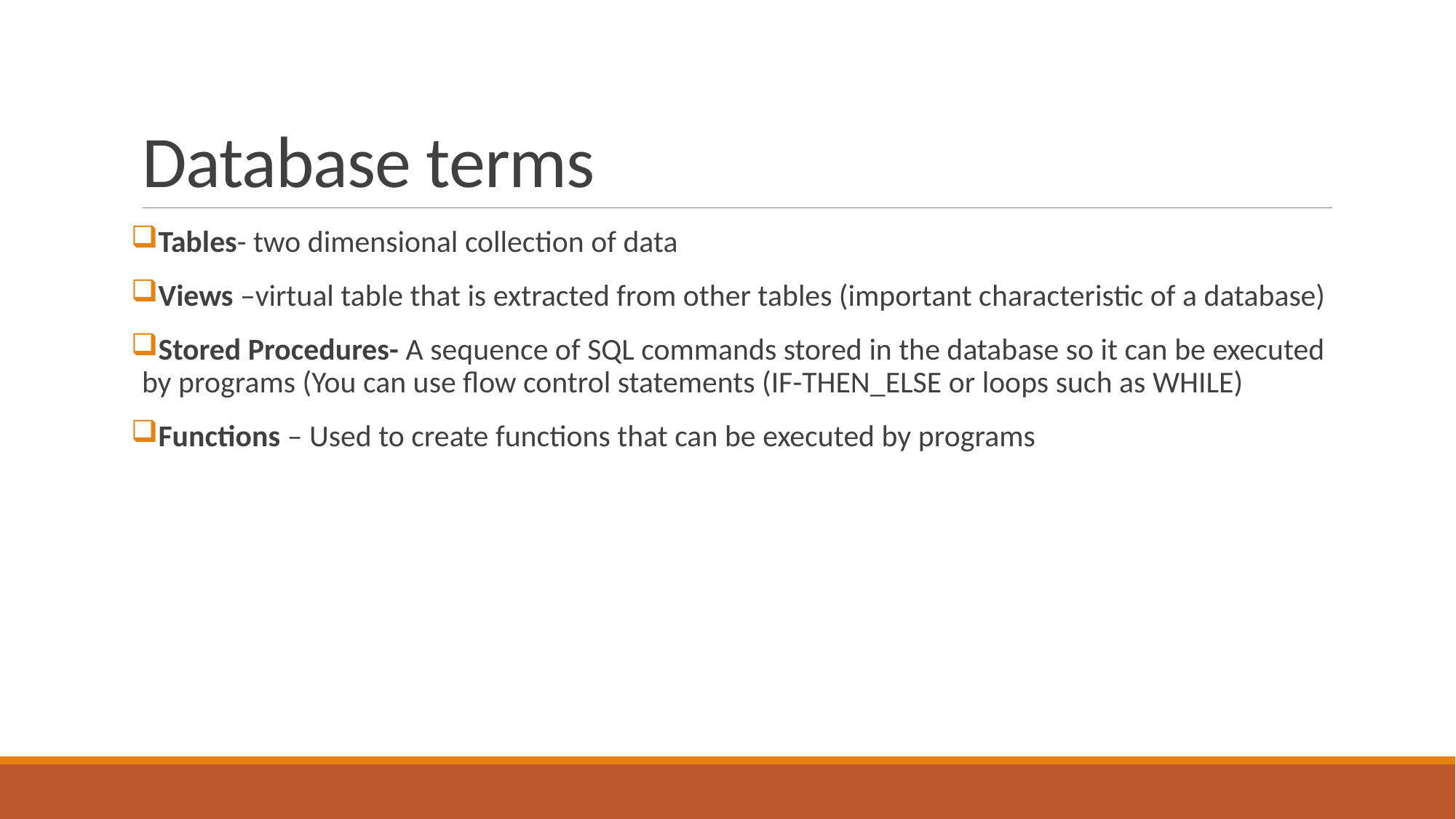

# Database terms
Tables- two dimensional collection of data
Views –virtual table that is extracted from other tables (important characteristic of a database)
Stored Procedures- A sequence of SQL commands stored in the database so it can be executed by programs (You can use flow control statements (IF-THEN_ELSE or loops such as WHILE)
Functions – Used to create functions that can be executed by programs